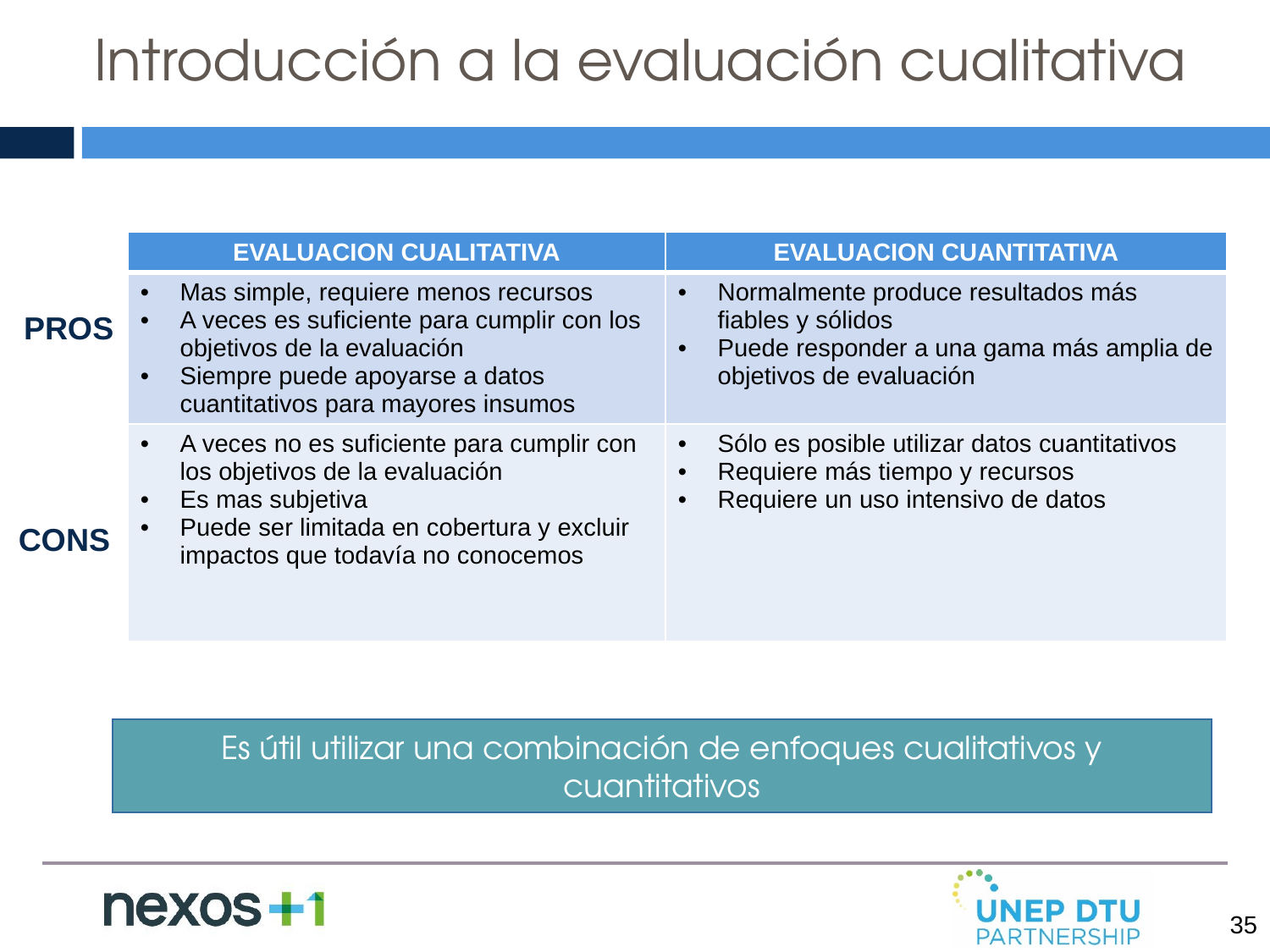

Introducción a la evaluación cualitativa
| EVALUACION CUALITATIVA | EVALUACION CUANTITATIVA |
| --- | --- |
| Mas simple, requiere menos recursos A veces es suficiente para cumplir con los objetivos de la evaluación Siempre puede apoyarse a datos cuantitativos para mayores insumos | Normalmente produce resultados más fiables y sólidos Puede responder a una gama más amplia de objetivos de evaluación |
| A veces no es suficiente para cumplir con los objetivos de la evaluación Es mas subjetiva Puede ser limitada en cobertura y excluir impactos que todavía no conocemos | Sólo es posible utilizar datos cuantitativos Requiere más tiempo y recursos Requiere un uso intensivo de datos |
PROS
CONS
Es útil utilizar una combinación de enfoques cualitativos y cuantitativos